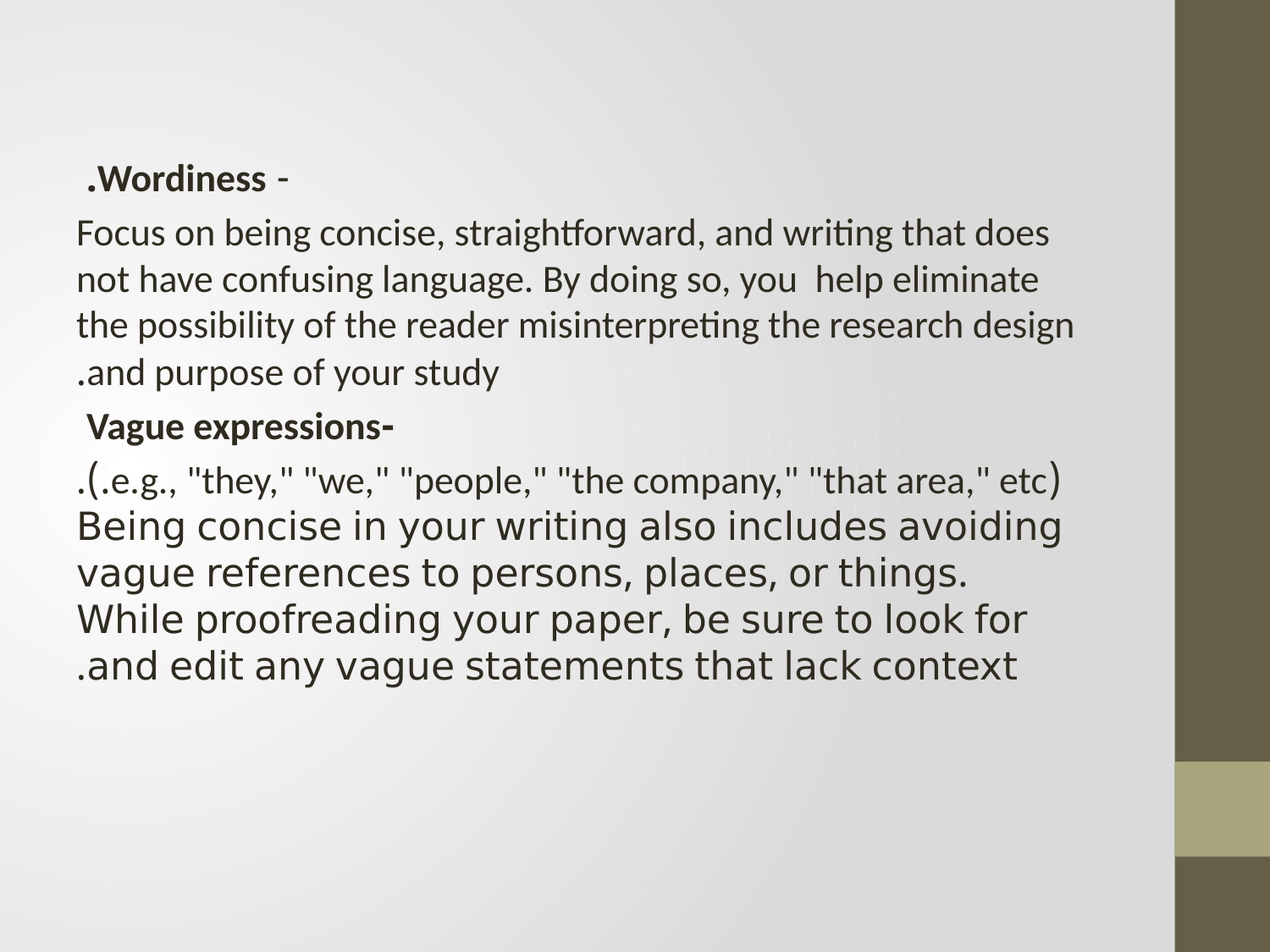

#
	- Wordiness.
Focus on being concise, straightforward, and writing that does not have confusing language. By doing so, you  help eliminate the possibility of the reader misinterpreting the research design and purpose of your study.
	-Vague expressions
(e.g., "they," "we," "people," "the company," "that area," etc.). Being concise in your writing also includes avoiding vague references to persons, places, or things. While proofreading your paper, be sure to look for and edit any vague statements that lack context.